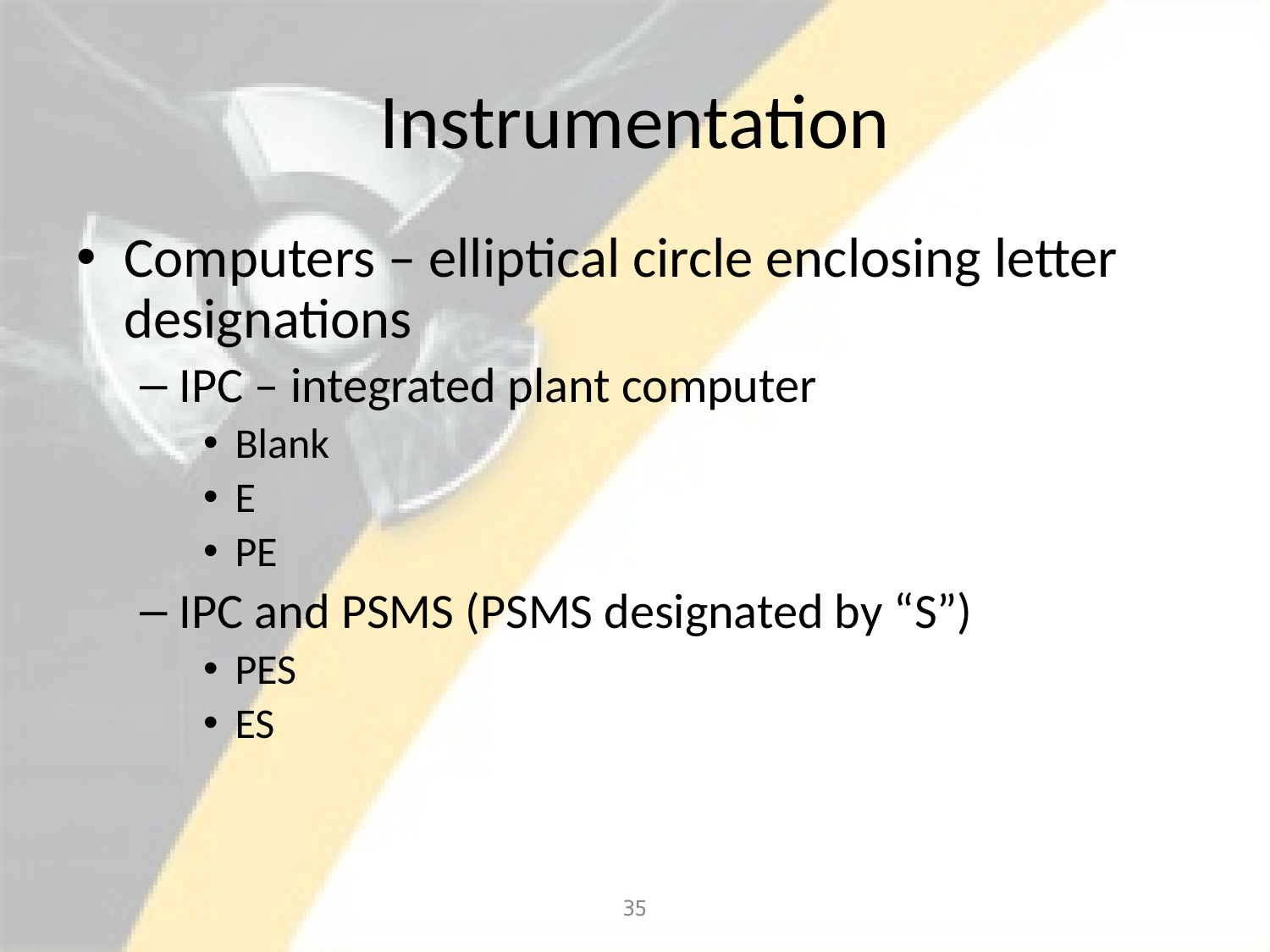

# Instrumentation
Computers – elliptical circle enclosing letter designations
IPC – integrated plant computer
Blank
E
PE
IPC and PSMS (PSMS designated by “S”)
PES
ES

35